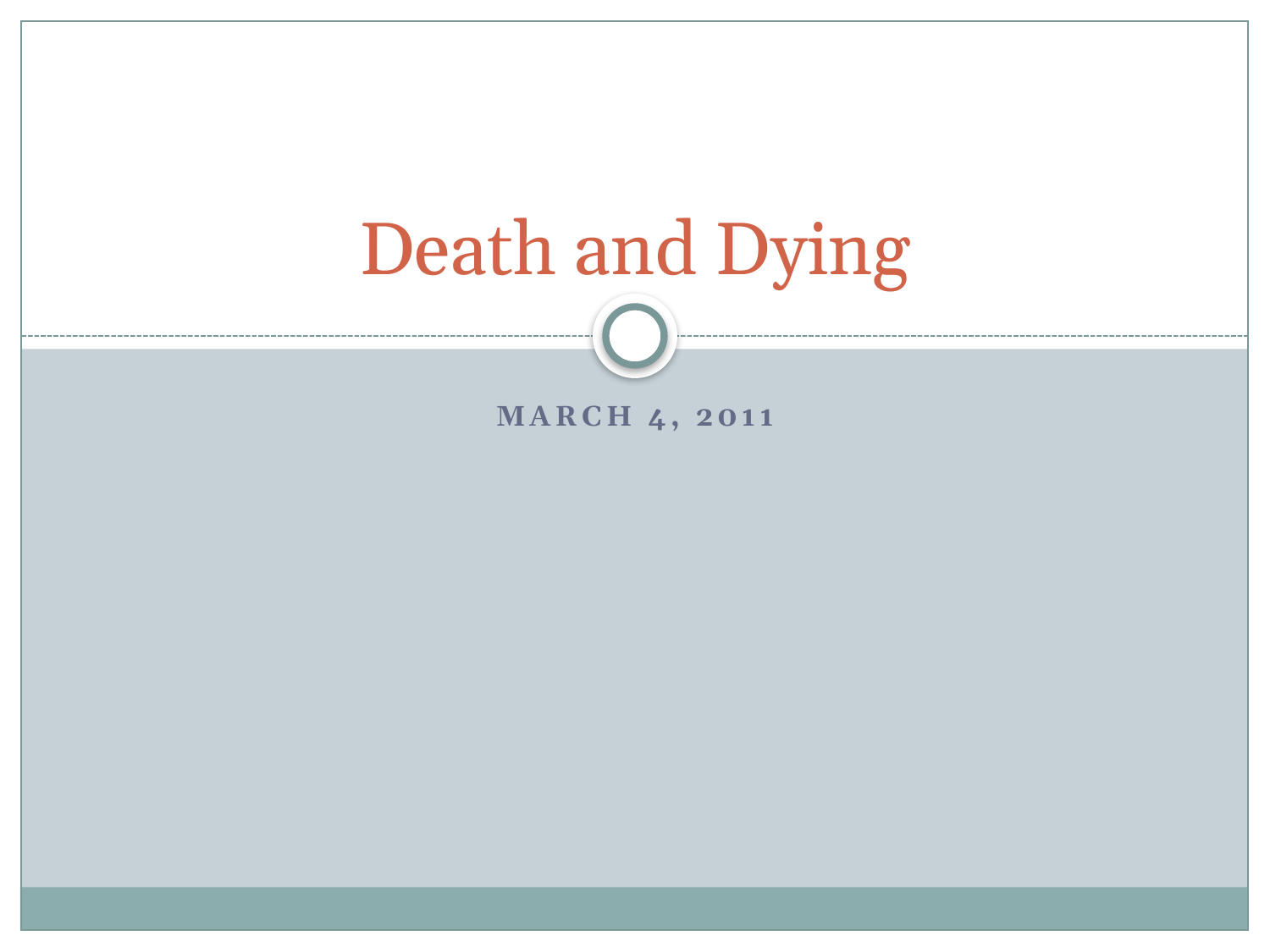

# Death and Dying
March 4, 2011